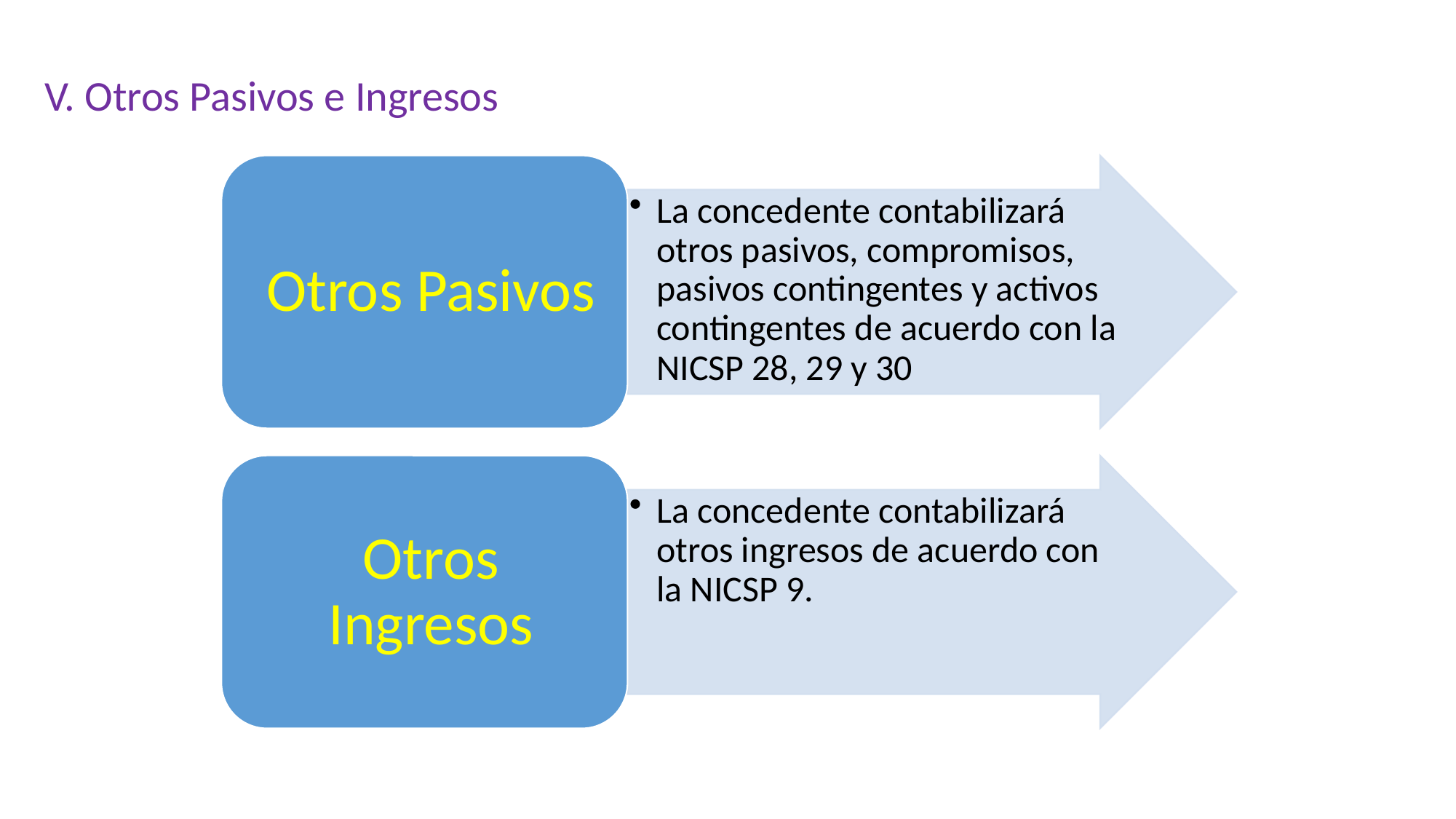

V. Otros Pasivos e Ingresos
La concedente contabilizará otros pasivos, compromisos, pasivos contingentes y activos contingentes de acuerdo con la NICSP 28, 29 y 30

Otros Pasivos
La concedente contabilizará otros ingresos de acuerdo con la NICSP 9.
Otros Ingresos